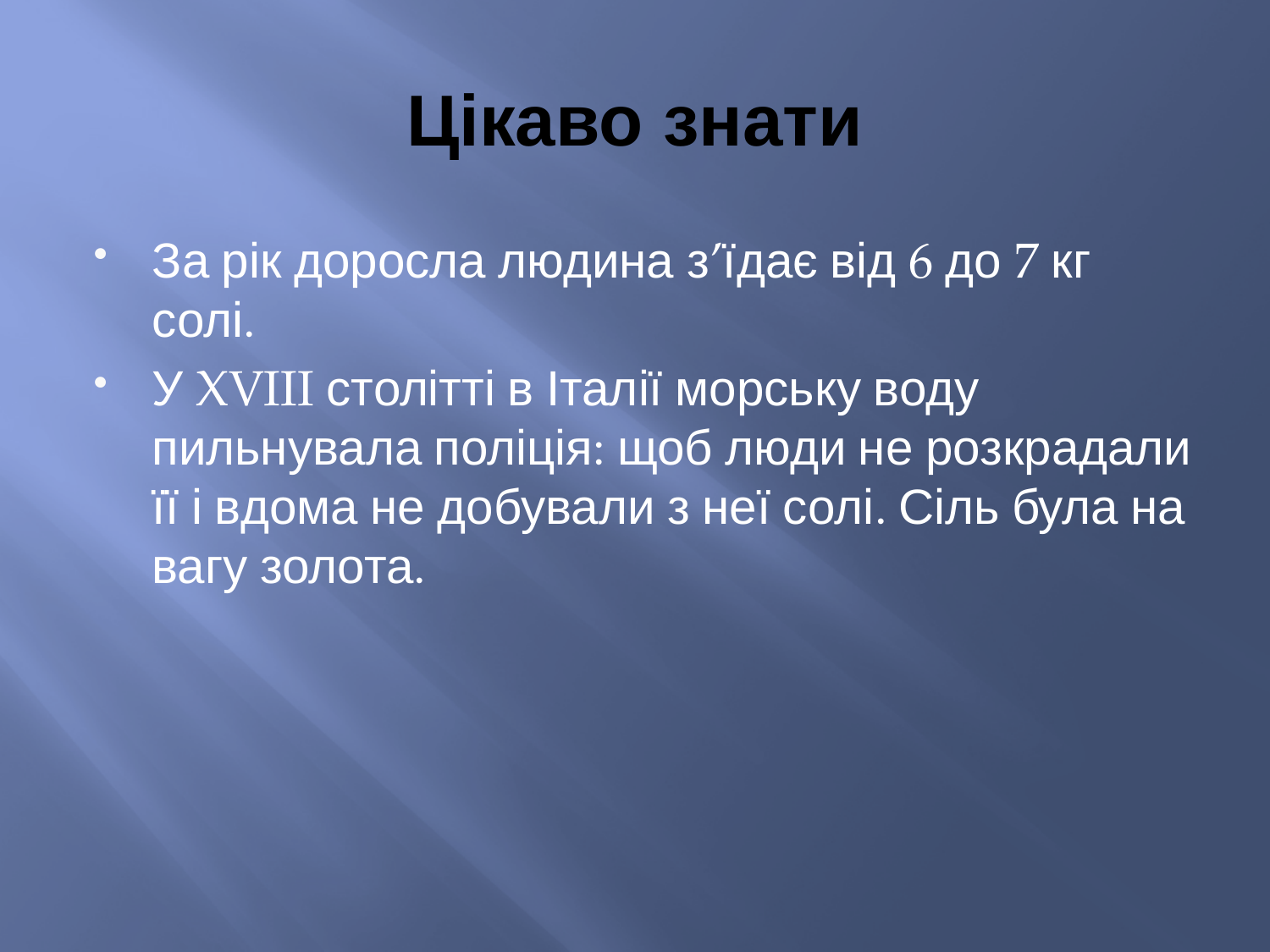

# Цікаво знати
За рік доросла людина з’їдає від 6 до 7 кг солі.
У XVIII столітті в Італії морську воду пильнувала поліція: щоб люди не розкрадали її і вдома не добували з неї солі. Сіль була на вагу золота.